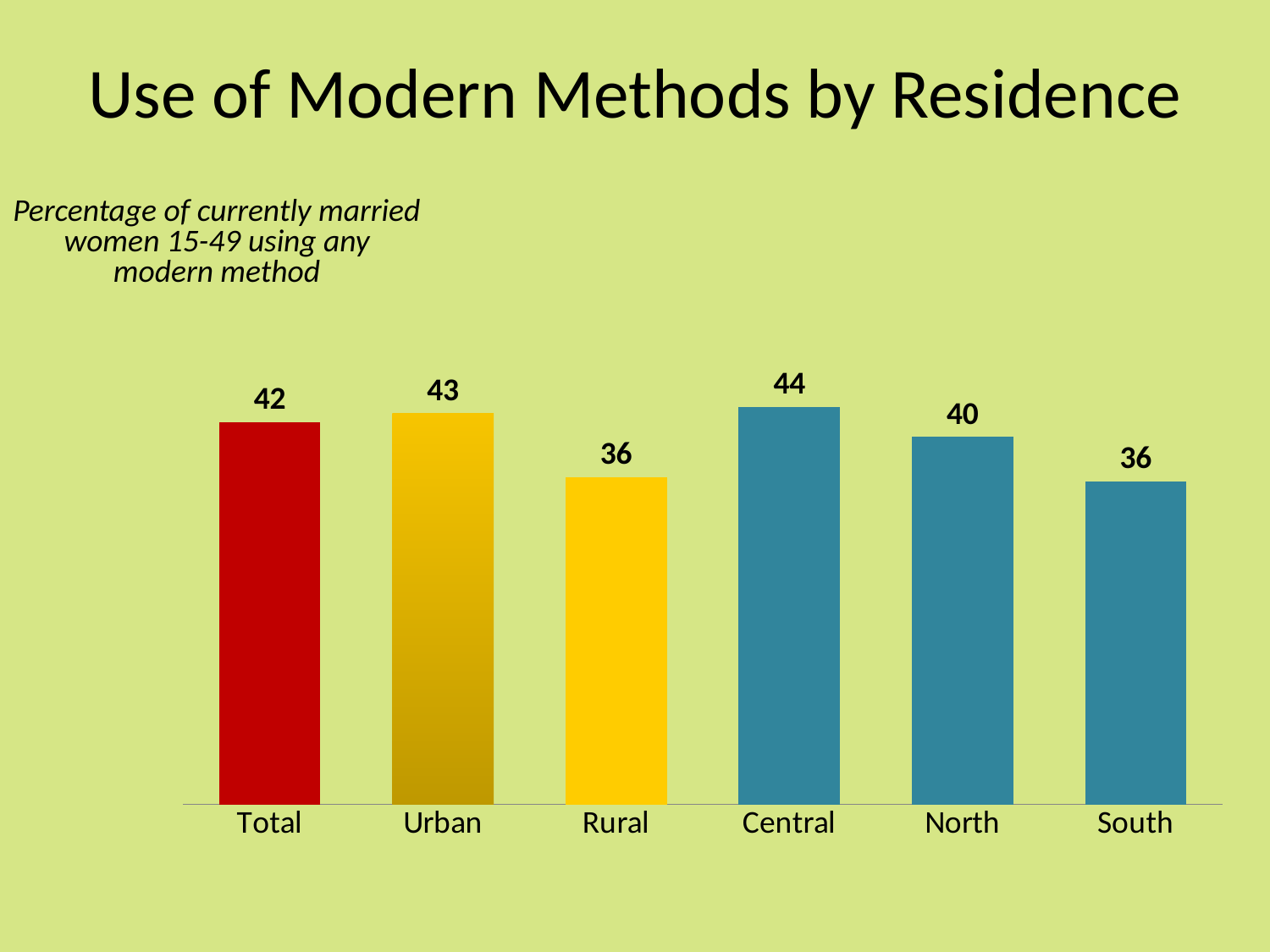

# Use of Modern Methods by Residence
Percentage of currently married women 15-49 using any modern method

### Chart

| Category |  |
|---|---|
| Total | 42.0 |
| Urban | 43.0 |
| Rural | 36.0 |
| Central | 43.7 |
| North | 40.4 |
| South | 35.5 |